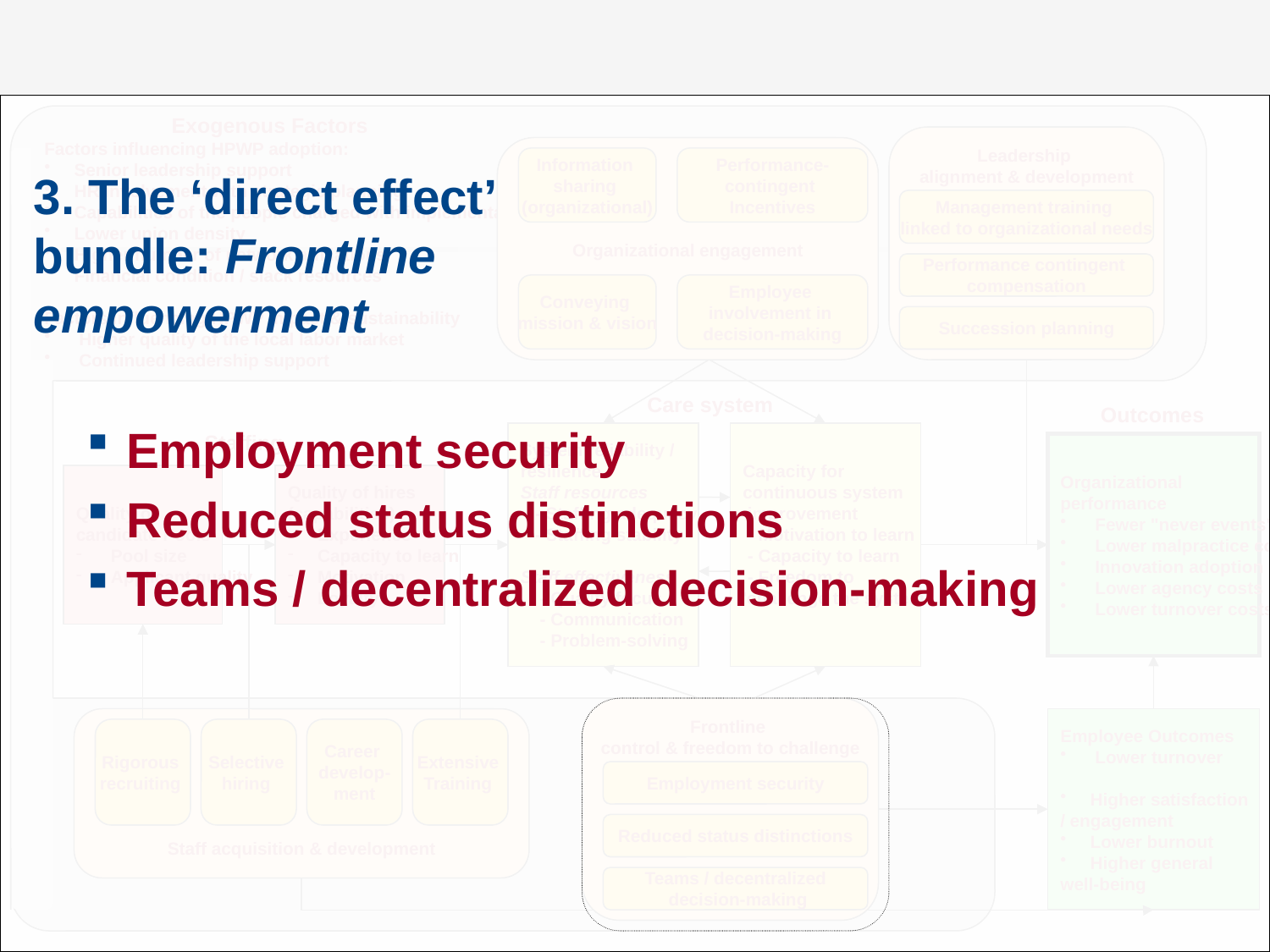

'

Exogenous Factors
Leadership
alignment & development

Organizational engagement

Factors influencing HPWP adoption:
Senior leadership support
HR involvement with strategic planning
Capabilities of the people charged with implementation
Lower union density
Higher number of network affiliations
Financial condition / slack resources

Factors influencing HPWP impact & sustainability
 Higher quality of the local labor market
 Continued leadership support
Information
sharing
(organizational)
Performance-
contingent
Incentives
3. The ‘direct effect’ bundle: Frontline empowerment
Management training
linked to organizational needs
Performance contingent
compensation

Conveying
mission & vision
Employee
involvement in
decision-making
Succession planning

Care system
Outcomes
Employment security
Reduced status distinctions
Teams / decentralized decision-making

Staffing
System reliability /
resilience
Staff resources
   - Staffing adequacy
   - Staffing stability

Staff effectiveness
    - Quality focus
    - Communication
    - Problem-solving
Capacity for
continuous system
 improvement
 - Motivation to learn
 - Capacity to learn
 - Freedom to
'challenge the system'

Organizational
performance
 Fewer "never events"
 Lower malpractice costs
 Innovation adoption
 Lower agency costs
 Lower turnover costs
Quality of
candidate Pools
 Pool size
 Applicant quality
Quality of hires
(capabilities)
Experience
Capacity to learn
Motivation
Loyalty

Frontline
control & freedom to challenge

Staff acquisition & development
Employee Outcomes
 Lower turnover

Higher satisfaction
/ engagement
Lower burnout
Higher general
well-being
Rigorous
recruiting
Selective
hiring
Career
develop-
ment
Extensive
Training
Employment security
Reduced status distinctions
Teams / decentralized
 decision-making